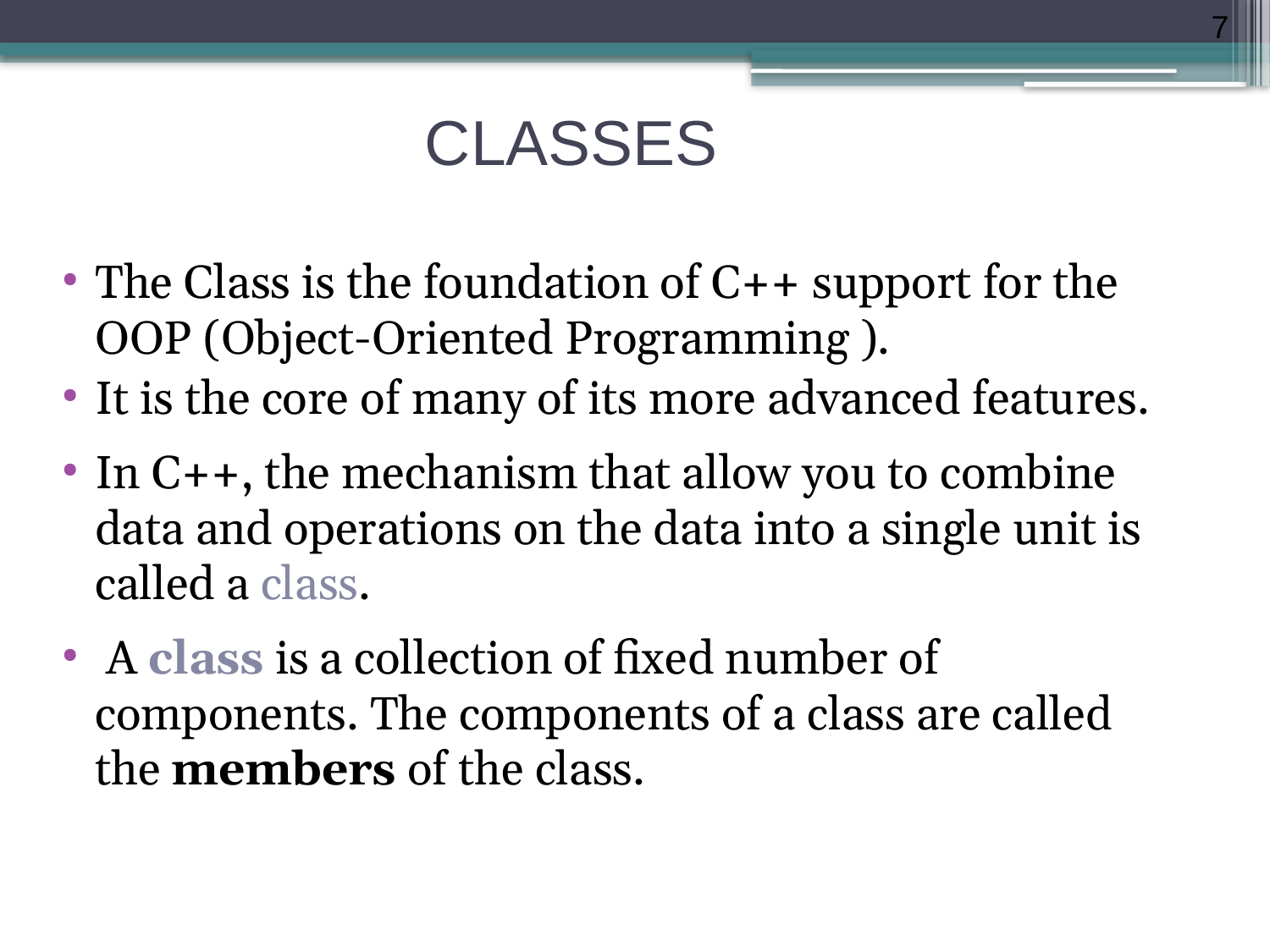

7
# CLASSES
The Class is the foundation of C++ support for the OOP (Object-Oriented Programming ).
It is the core of many of its more advanced features.
In C++, the mechanism that allow you to combine data and operations on the data into a single unit is called a class.
 A class is a collection of fixed number of components. The components of a class are called the members of the class.